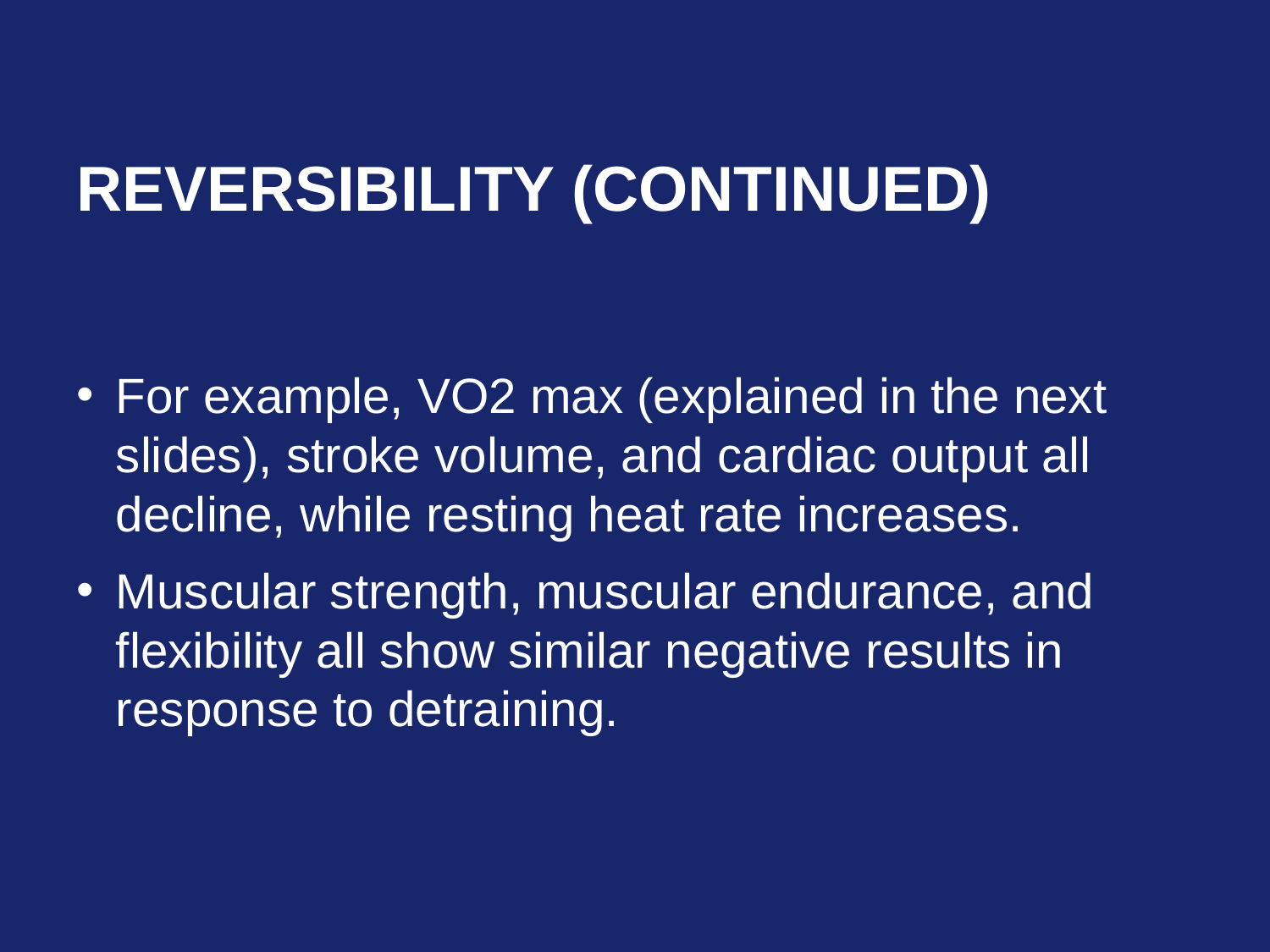

# Reversibility (continued)
For example, VO2 max (explained in the next slides), stroke volume, and cardiac output all decline, while resting heat rate increases.
Muscular strength, muscular endurance, and flexibility all show similar negative results in response to detraining.